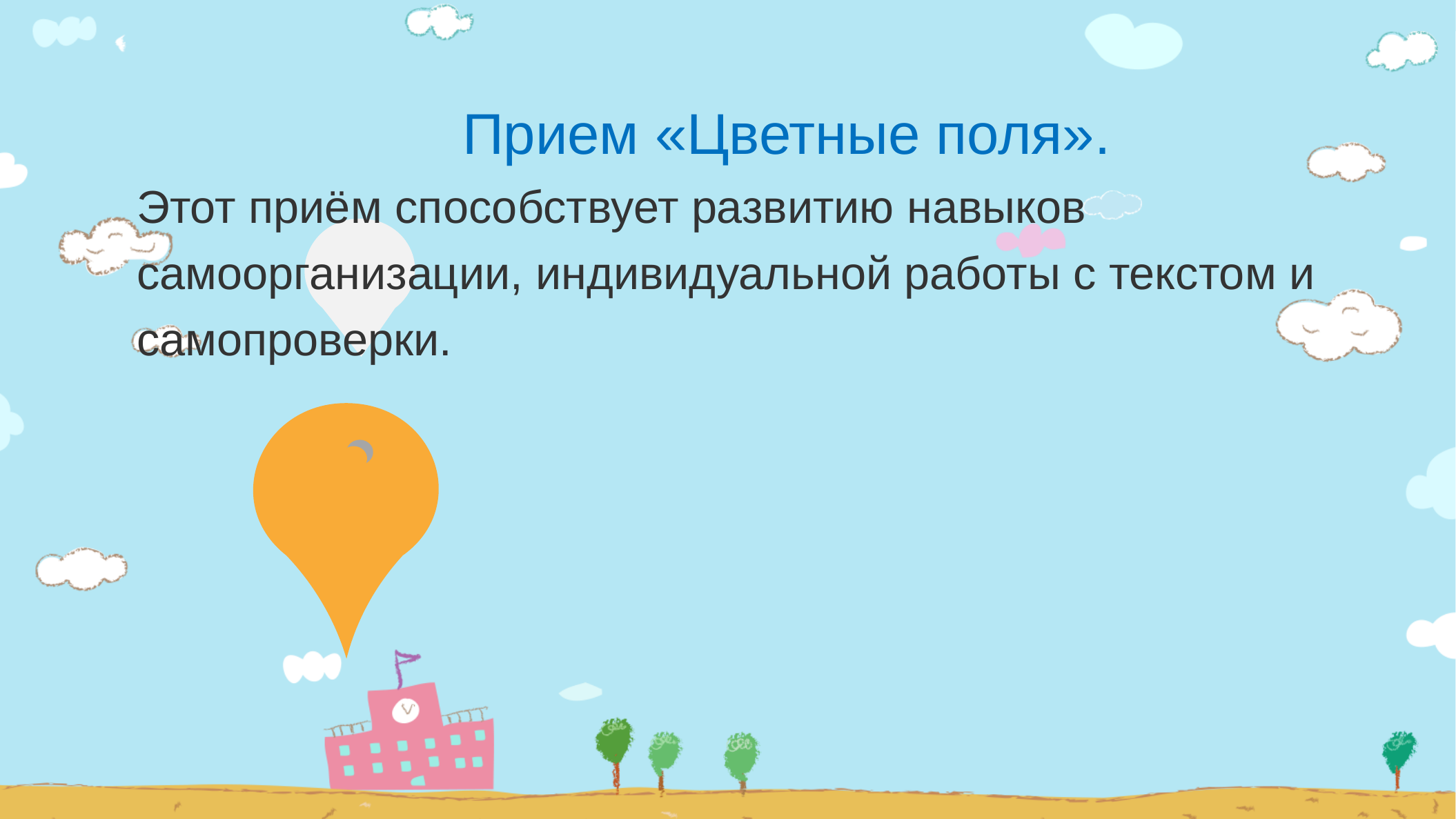

Прием «Цветные поля».
Этот приём способствует развитию навыков самоорганизации, индивидуальной работы с текстом и самопроверки.